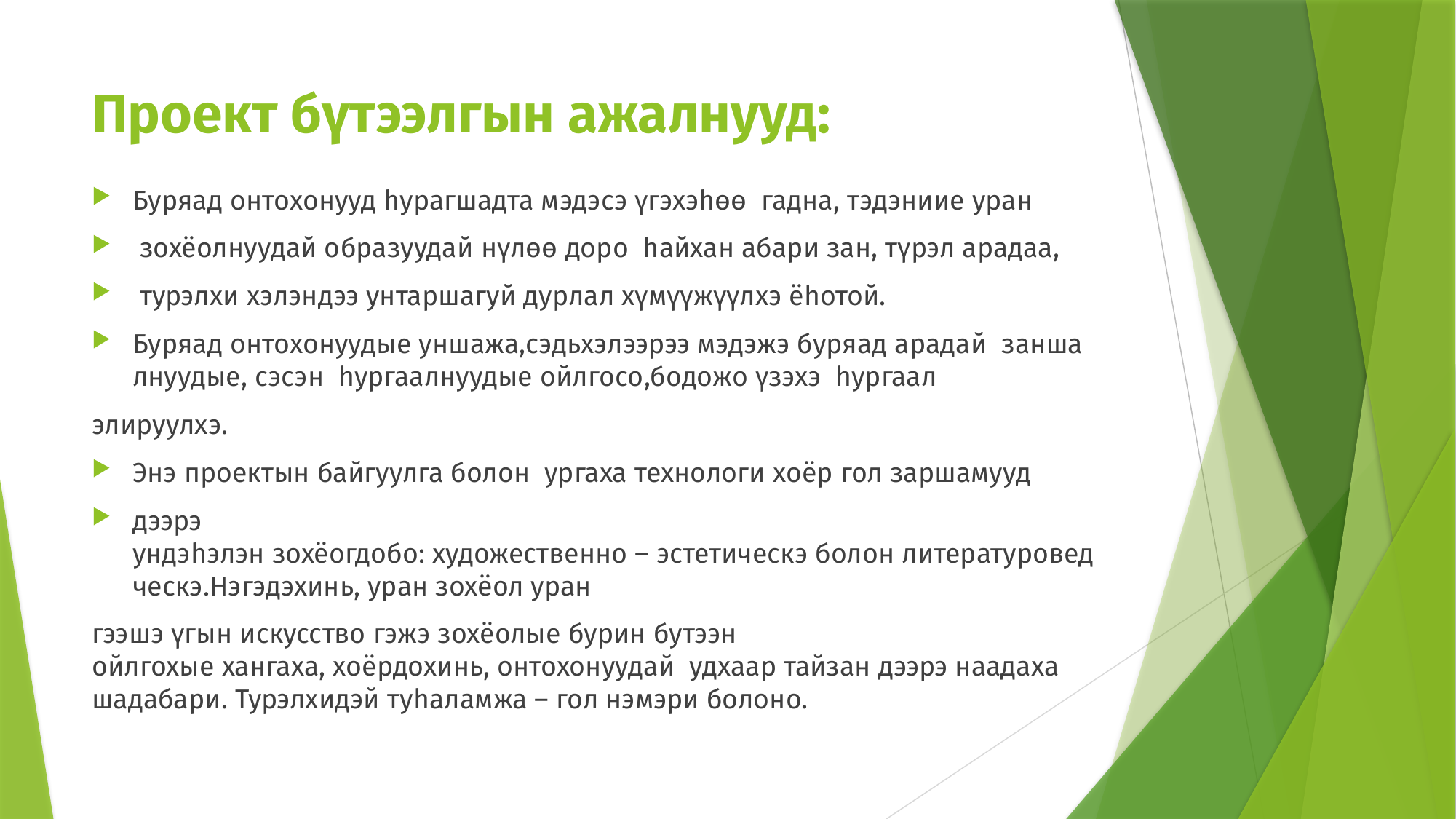

# Проект бүтээлгын ажалнууд:

Буряад онтохонууд hурагшадта мэдэсэ үгэхэhөө  гадна, тэдэниие уран
 зохёолнуудай образуудай нүлөө доро  hайхан абари зан, түрэл арадаа,
 турэлхи хэлэндээ унтаршагуй дурлал хүмүүжүүлхэ ёhотой.
Буряад онтохонуудые уншажа,сэдьхэлээрээ мэдэжэ буряад арадай  заншалнуудые, сэсэн  hургаалнуудые ойлгосо,бодожо үзэхэ  hургаал
элируулхэ.
Энэ проектын байгуулга болон  ургаха технологи хоёр гол заршамууд
дээрэ ундэhэлэн зохёогдобо: художественно – эстетическэ болон литературоведческэ.Нэгэдэхинь, уран зохёол уран
гээшэ үгын искусство гэжэ зохёолые бурин бутээн ойлгохые хангаха, хоёрдохинь, онтохонуудай  удхаар тайзан дээрэ наадаха шадабари. Турэлхидэй туhаламжа – гол нэмэри болоно.